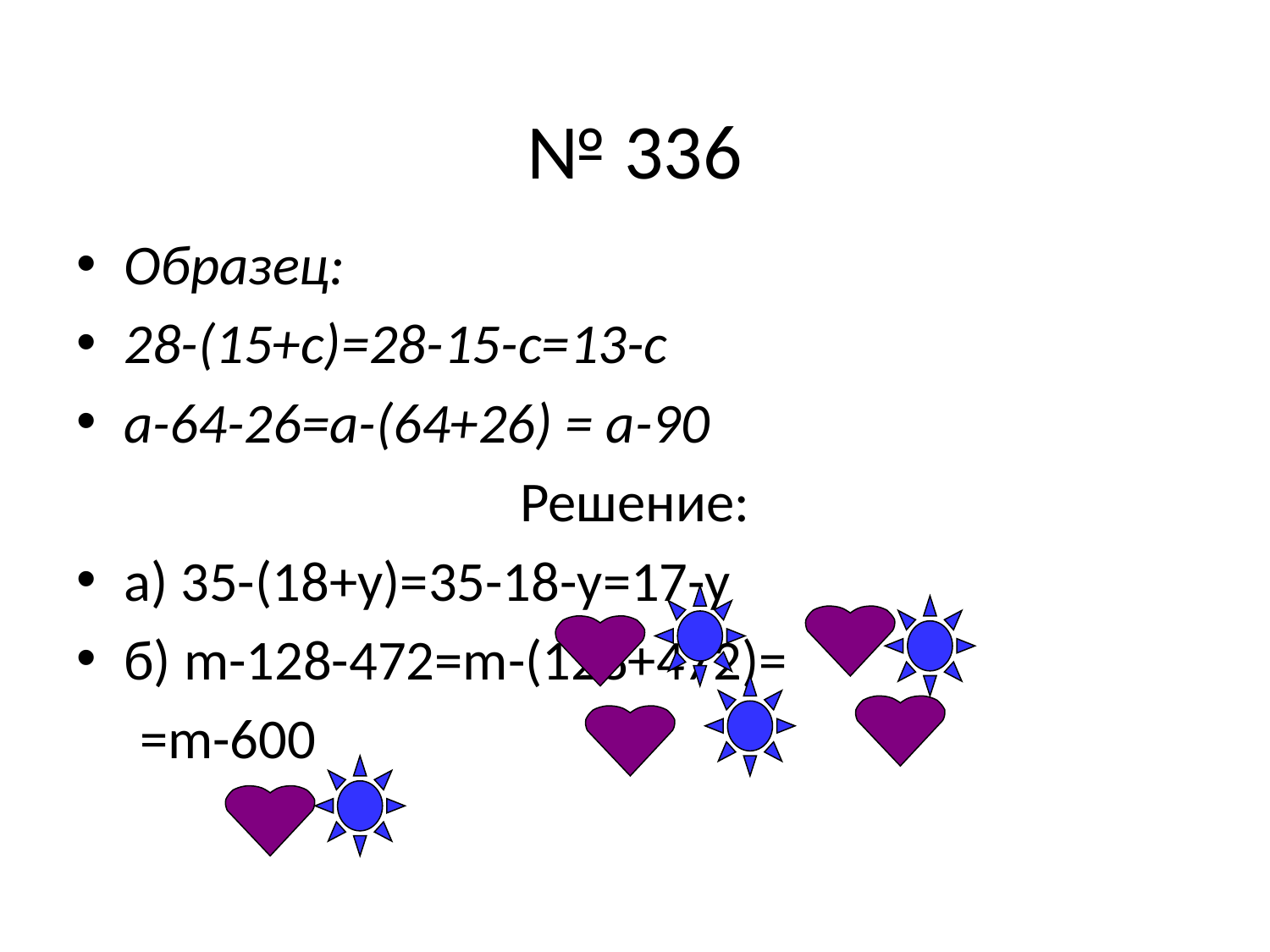

# № 336
Образец:
28-(15+с)=28-15-с=13-с
а-64-26=а-(64+26) = а-90
Решение:
а) 35-(18+y)=35-18-y=17-y
б) m-128-472=m-(128+472)=
     =m-600